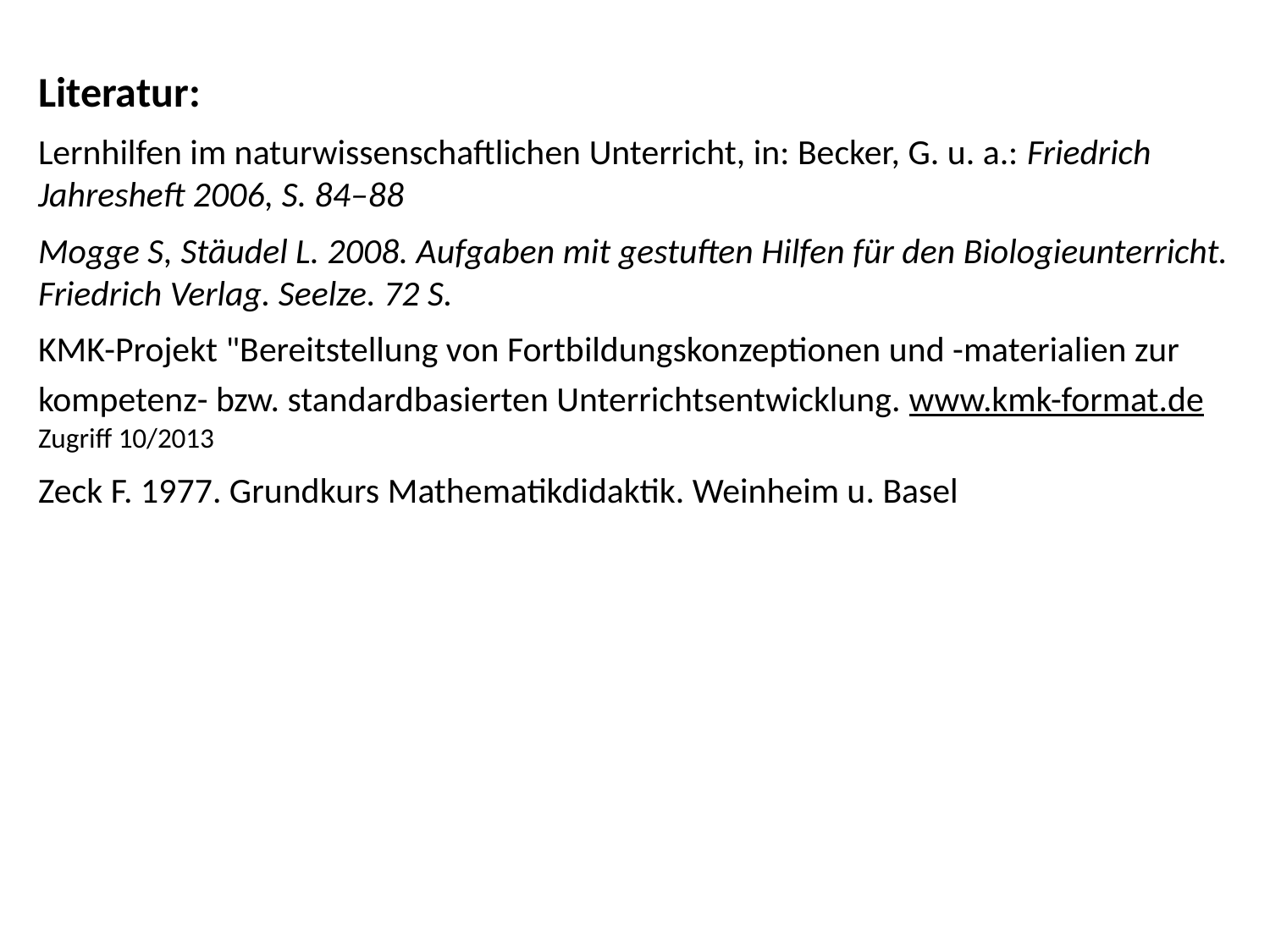

Literatur:
Lernhilfen im naturwissenschaftlichen Unterricht, in: Becker, G. u. a.: Friedrich Jahresheft 2006, S. 84–88
Mogge S, Stäudel L. 2008. Aufgaben mit gestuften Hilfen für den Biologieunterricht. Friedrich Verlag. Seelze. 72 S.
KMK-Projekt "Bereitstellung von Fortbildungskonzeptionen und -materialien zur kompetenz- bzw. standardbasierten Unterrichtsentwicklung. www.kmk-format.de Zugriff 10/2013
Zeck F. 1977. Grundkurs Mathematikdidaktik. Weinheim u. Basel